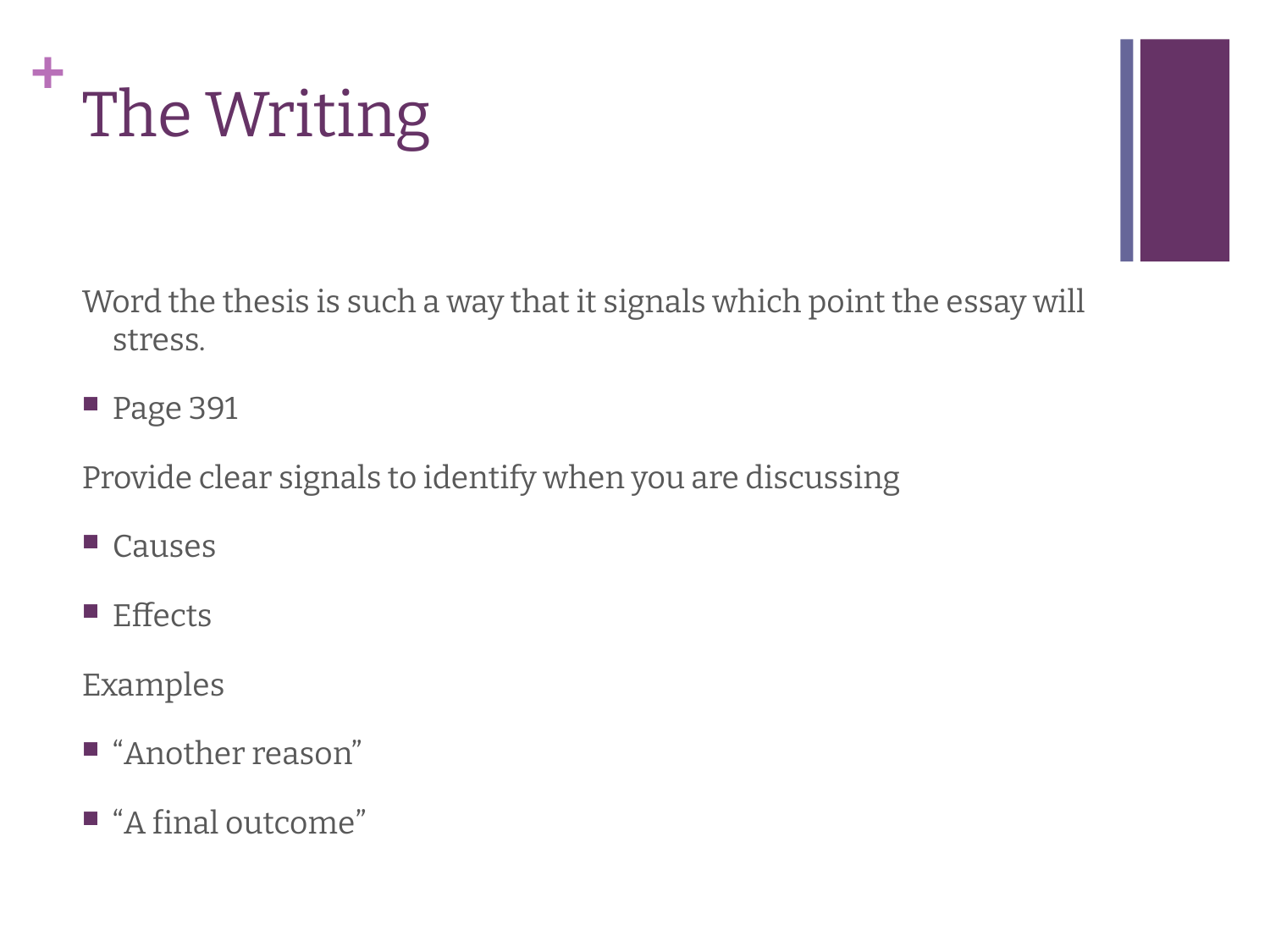

# The Writing
Word the thesis is such a way that it signals which point the essay will stress.
Page 391
Provide clear signals to identify when you are discussing
Causes
Effects
Examples
“Another reason”
“A final outcome”